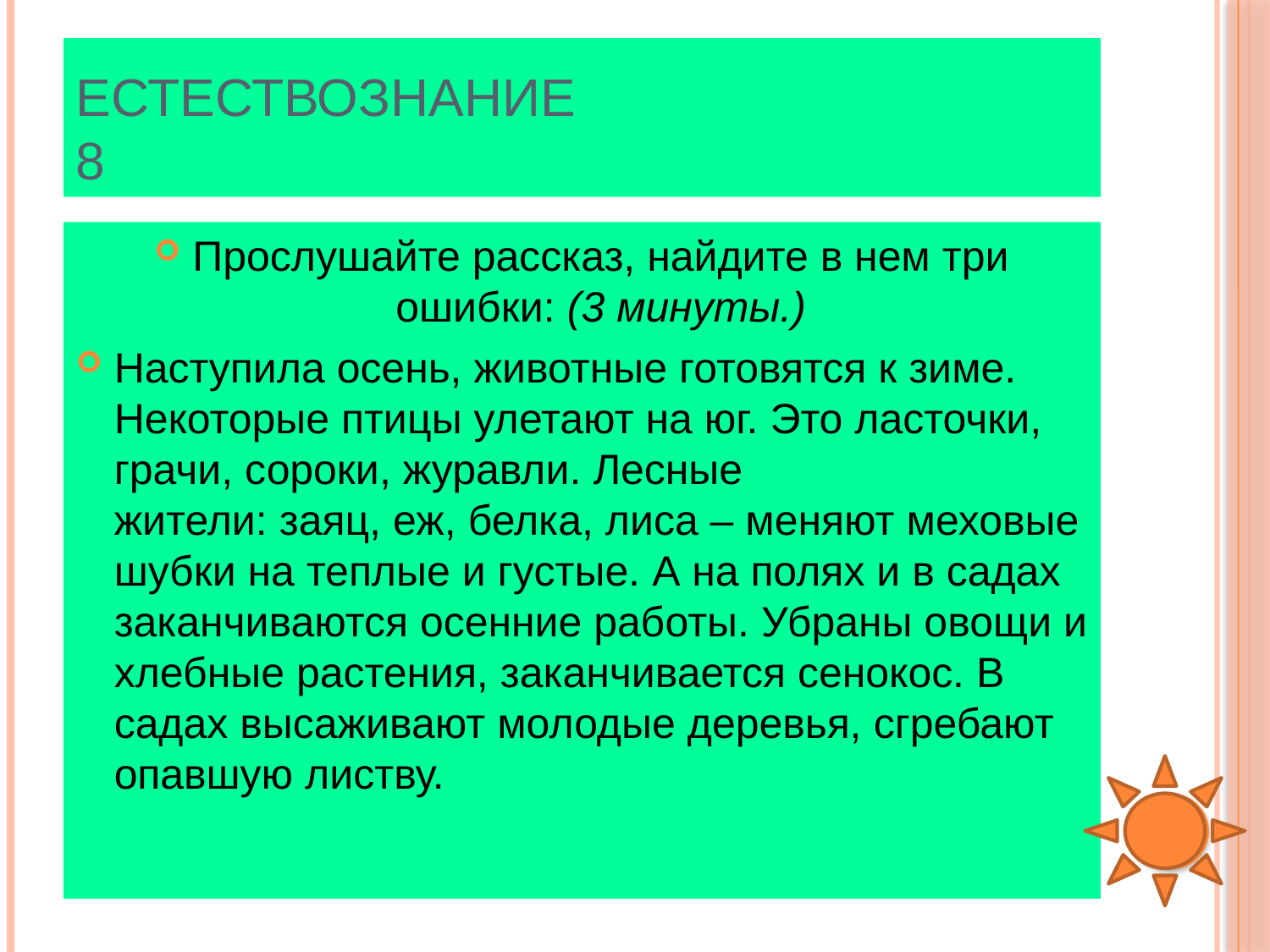

# Естествознание                                  8
Прослушайте рассказ, найдите в нем три ошибки: (3 минуты.)
Наступила осень, животные готовятся к зиме. Некоторые птицы улетают на юг. Это ласточки, грачи, сороки, журавли. Лесные жители: заяц, еж, белка, лиса – меняют меховые шубки на теплые и густые. А на полях и в садах заканчиваются осенние работы. Убраны овощи и хлебные растения, заканчивается сенокос. В садах высаживают молодые деревья, сгребают опавшую листву.